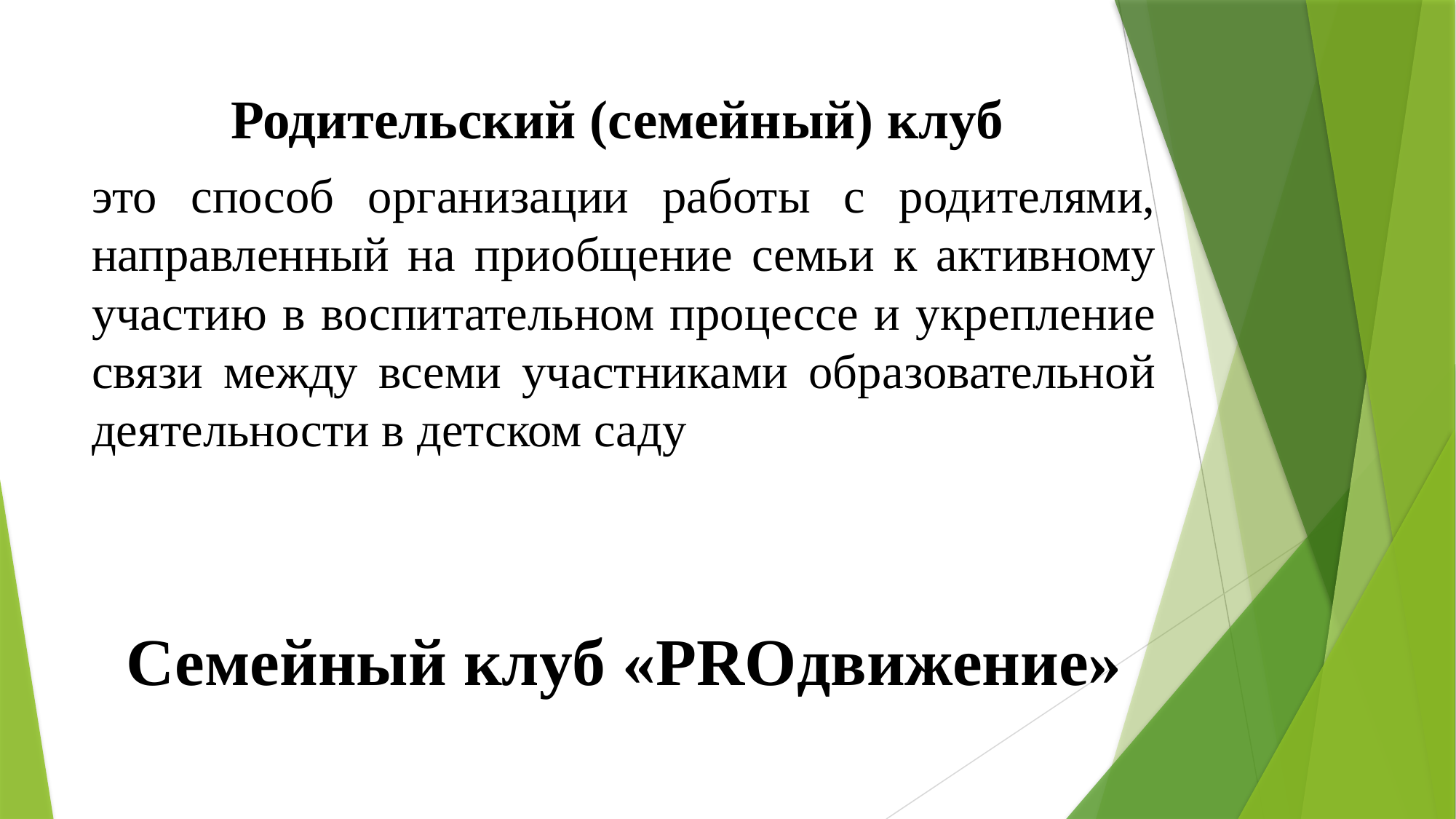

Родительский (семейный) клуб
это способ организации работы с родителями, направленный на приобщение семьи к активному участию в воспитательном процессе и укрепление связи между всеми участниками образовательной деятельности в детском саду

Семейный клуб «PROдвижение»